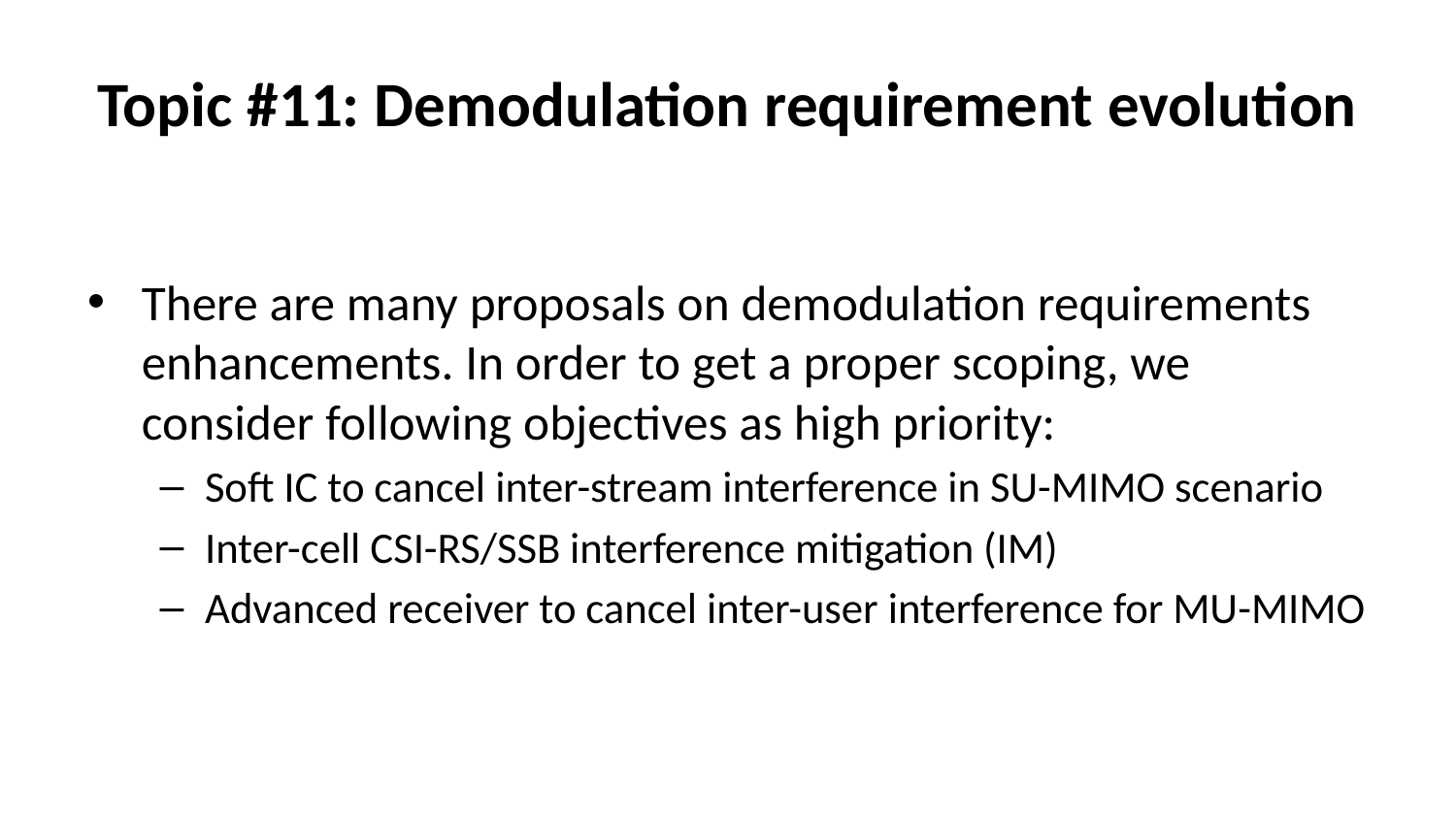

# Topic #11: Demodulation requirement evolution
There are many proposals on demodulation requirements enhancements. In order to get a proper scoping, we consider following objectives as high priority:
Soft IC to cancel inter-stream interference in SU-MIMO scenario
Inter-cell CSI-RS/SSB interference mitigation (IM)
Advanced receiver to cancel inter-user interference for MU-MIMO